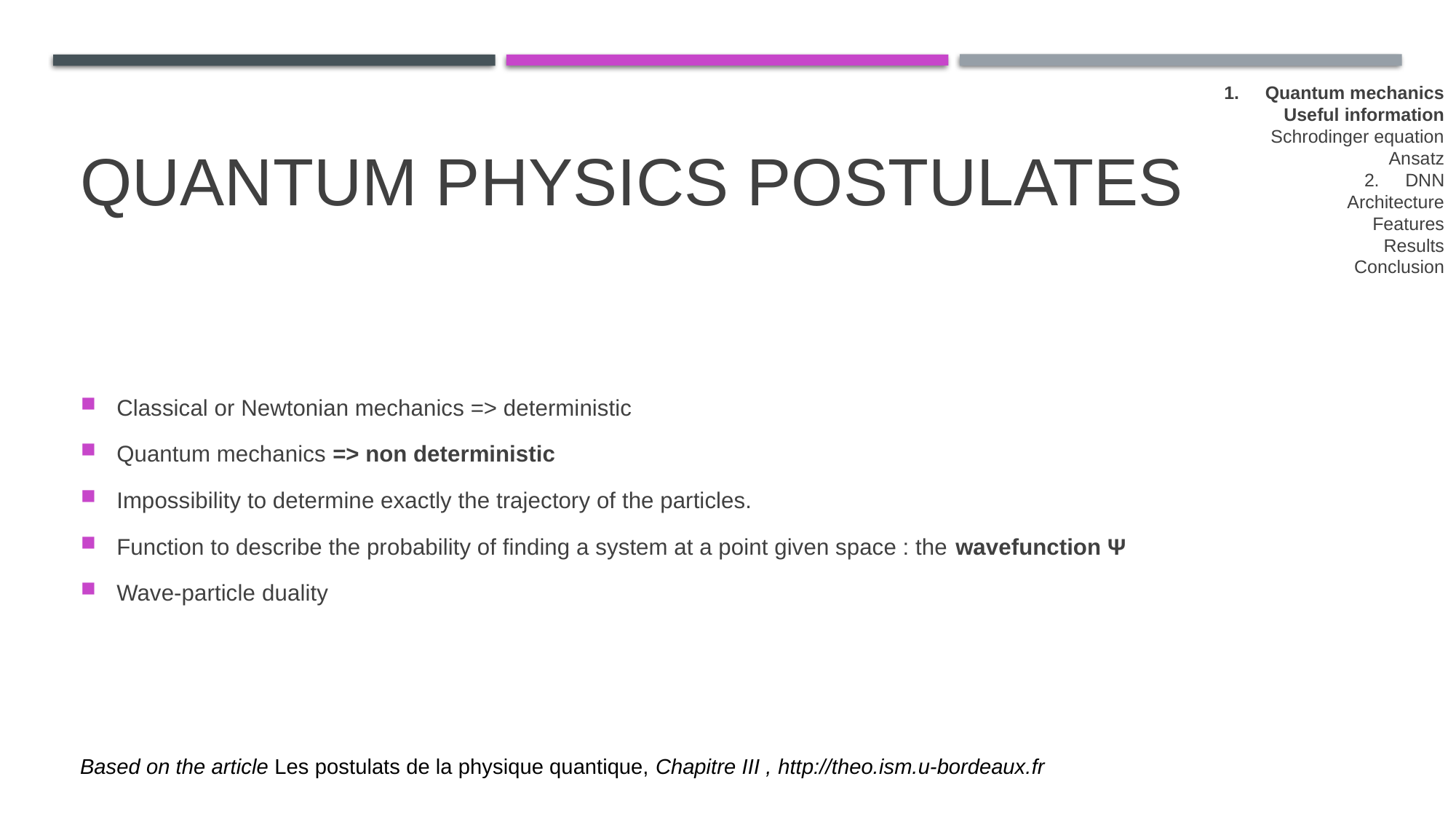

Quantum mechanics
Useful information
Schrodinger equation
Ansatz
DNN
Architecture
Features
Results
Conclusion
# Quantum physics postulates
Classical or Newtonian mechanics => deterministic
Quantum mechanics => non deterministic
Impossibility to determine exactly the trajectory of the particles.
Function to describe the probability of finding a system at a point given space : the wavefunction Ψ
Wave-particle duality
Based on the article Les postulats de la physique quantique, Chapitre III , http://theo.ism.u-bordeaux.fr